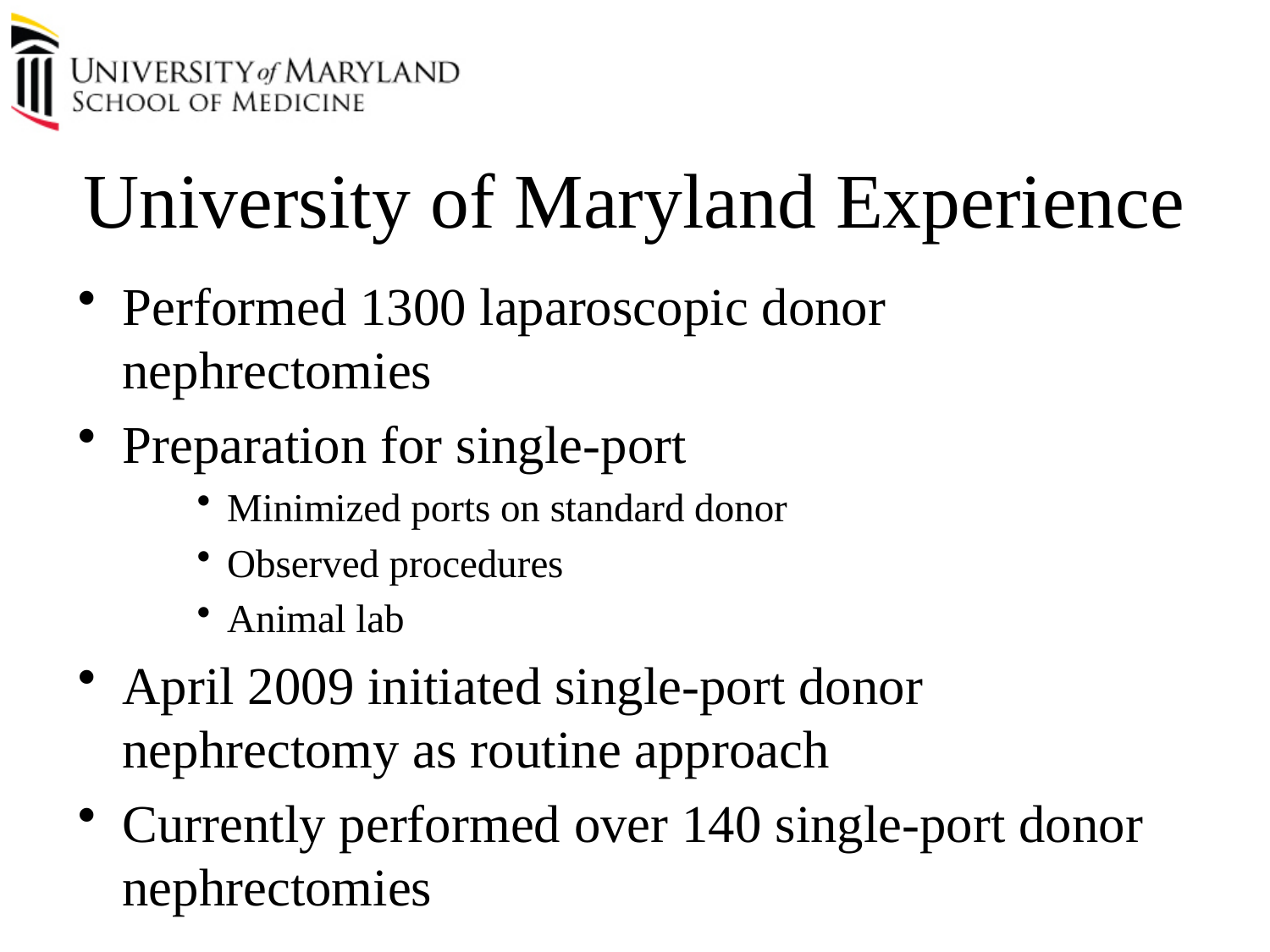

University of Maryland Experience
Performed 1300 laparoscopic donor nephrectomies
Preparation for single-port
Minimized ports on standard donor
Observed procedures
Animal lab
April 2009 initiated single-port donor nephrectomy as routine approach
Currently performed over 140 single-port donor nephrectomies